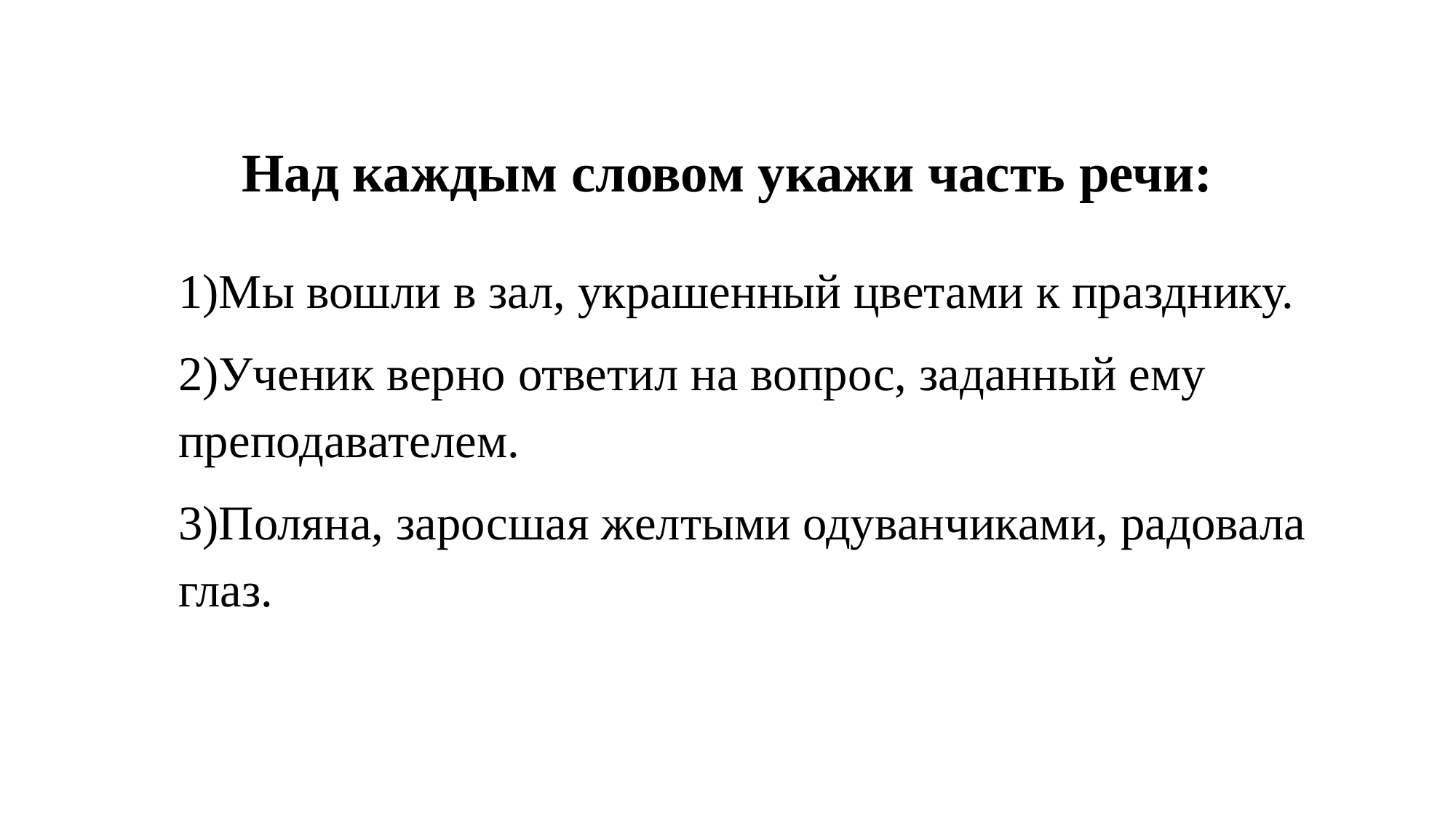

Над каждым словом укажи часть речи:
1)Мы вошли в зал, украшенный цветами к празднику.
2)Ученик верно ответил на вопрос, заданный ему преподавателем.
3)Поляна, заросшая желтыми одуванчиками, радовала глаз.